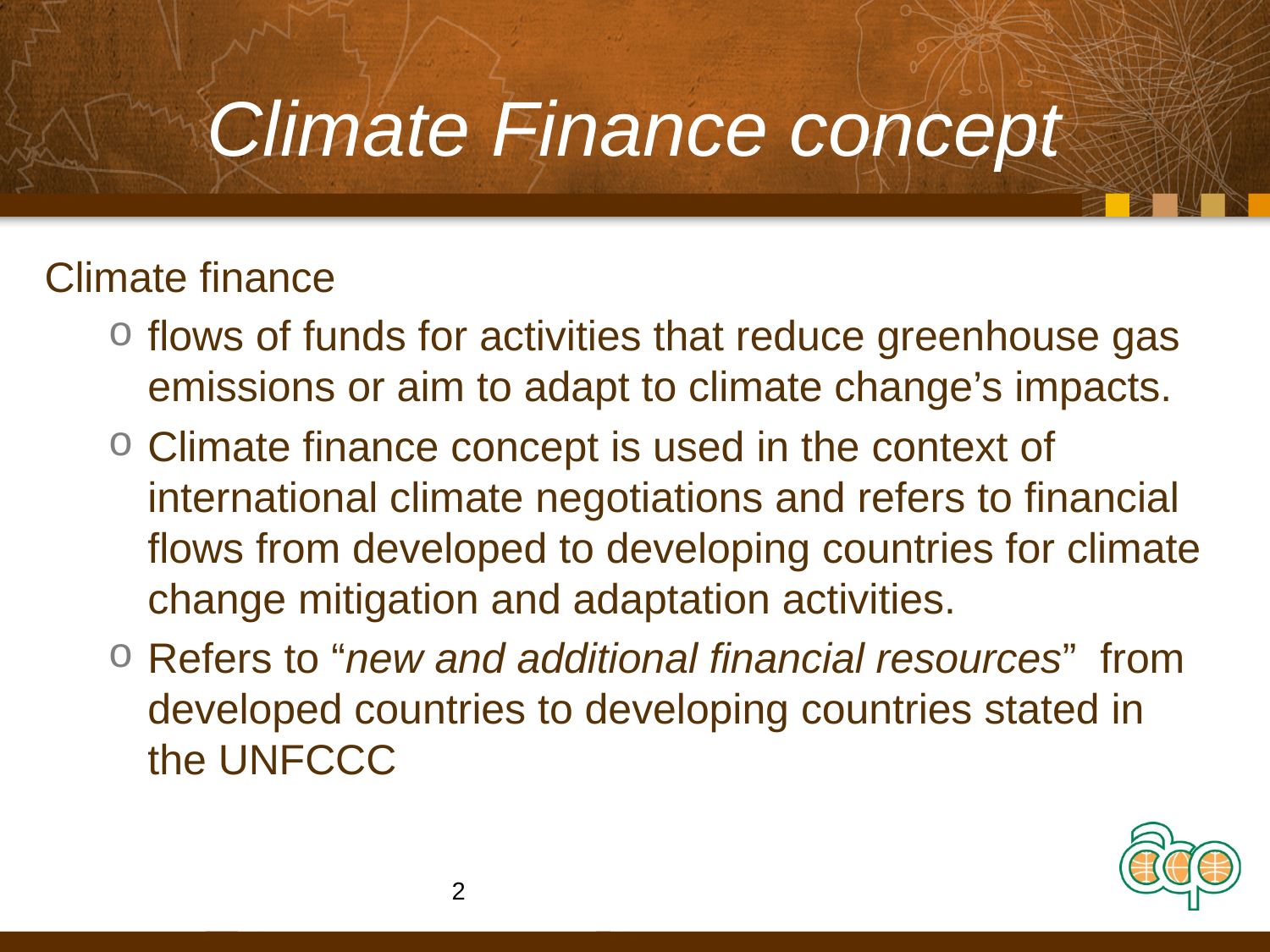

# Climate Finance concept
Climate finance
flows of funds for activities that reduce greenhouse gas emissions or aim to adapt to climate change’s impacts.
Climate finance concept is used in the context of international climate negotiations and refers to financial flows from developed to developing countries for climate change mitigation and adaptation activities.
Refers to “new and additional financial resources”  from developed countries to developing countries stated in the UNFCCC

2